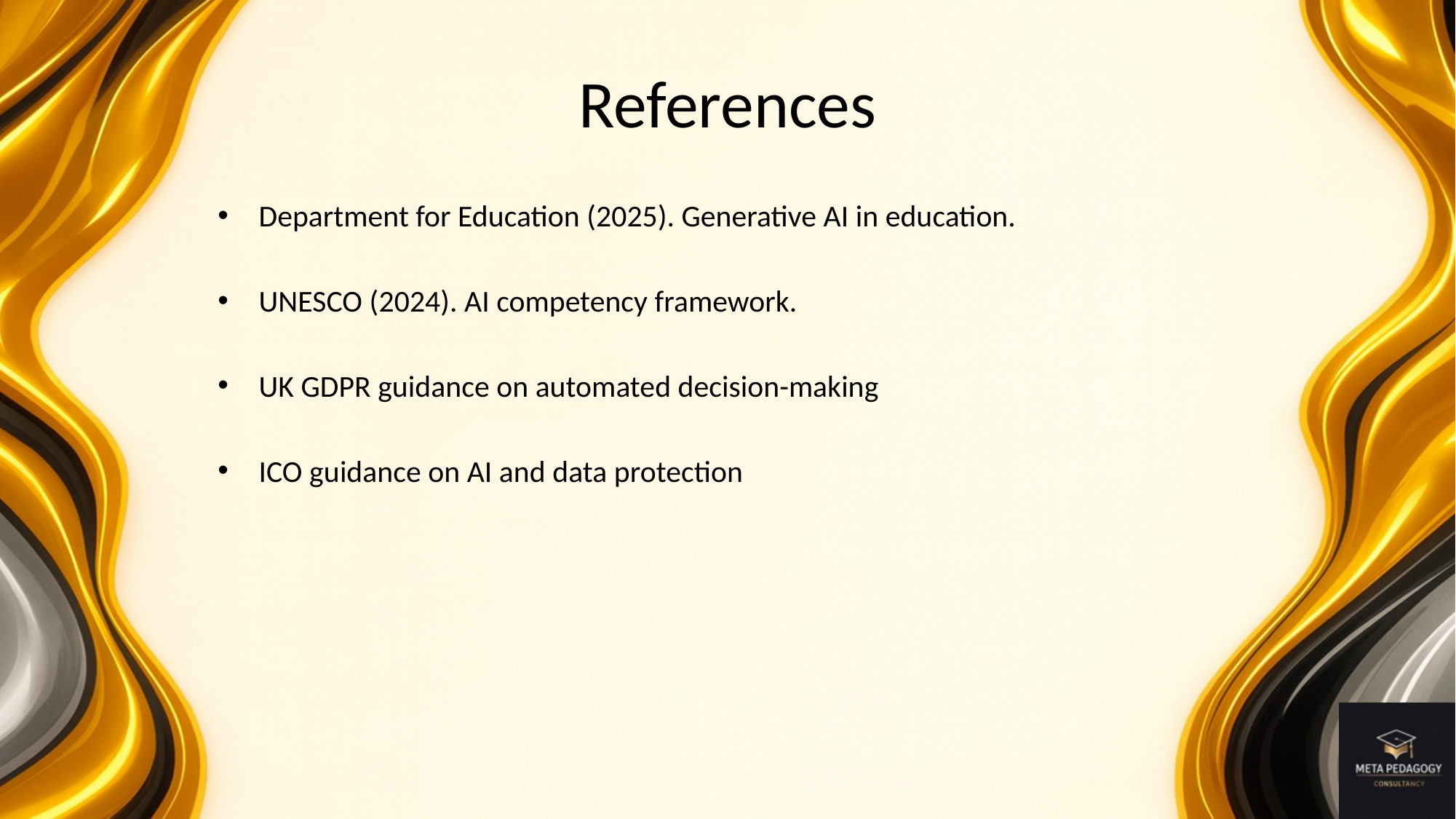

# References
Department for Education (2025). Generative AI in education.

UNESCO (2024). AI competency framework.

UK GDPR guidance on automated decision-making

ICO guidance on AI and data protection